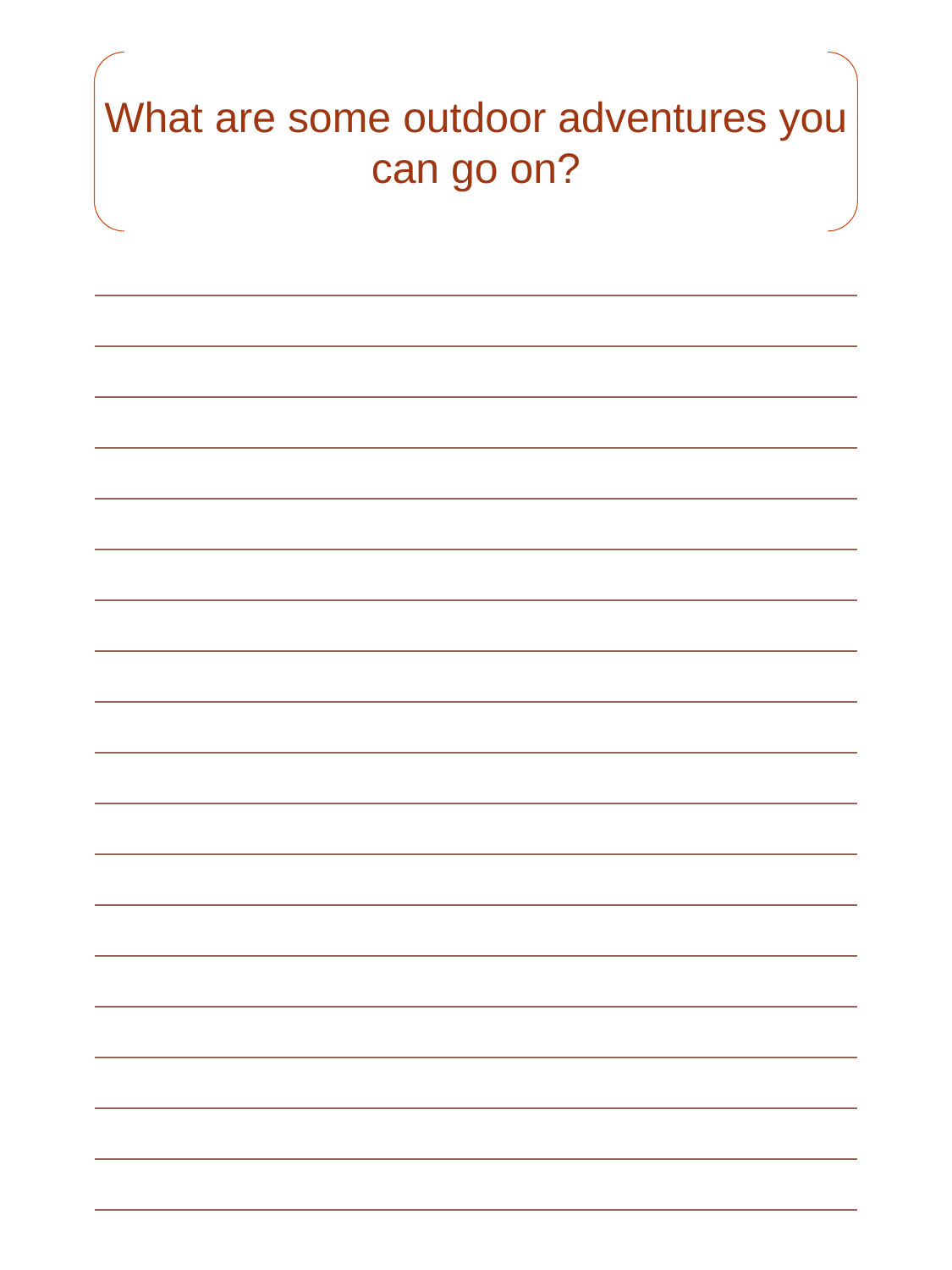

What are some outdoor adventures you can go on?
|  |
| --- |
|  |
|  |
|  |
|  |
|  |
|  |
|  |
|  |
|  |
|  |
|  |
|  |
|  |
|  |
|  |
|  |
|  |